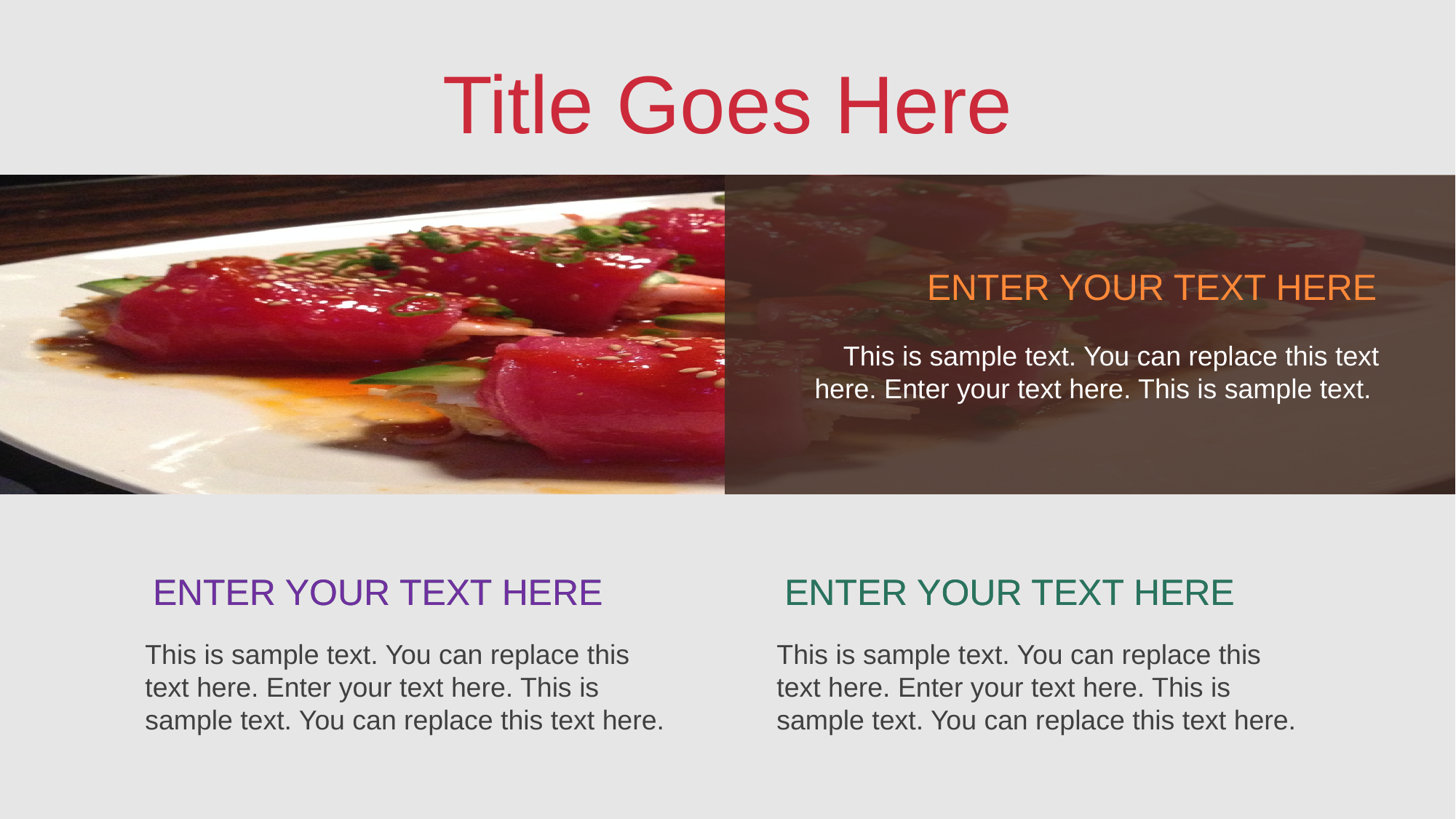

Title Goes Here

Enter your text here
This is sample text. You can replace this text here. Enter your text here. This is sample text.
Enter your text here
Enter your text here
This is sample text. You can replace this text here. Enter your text here. This is sample text. You can replace this text here.
Enter your text here
Enter your text here
This is sample text. You can replace this text here. Enter your text here. This is sample text. You can replace this text here.